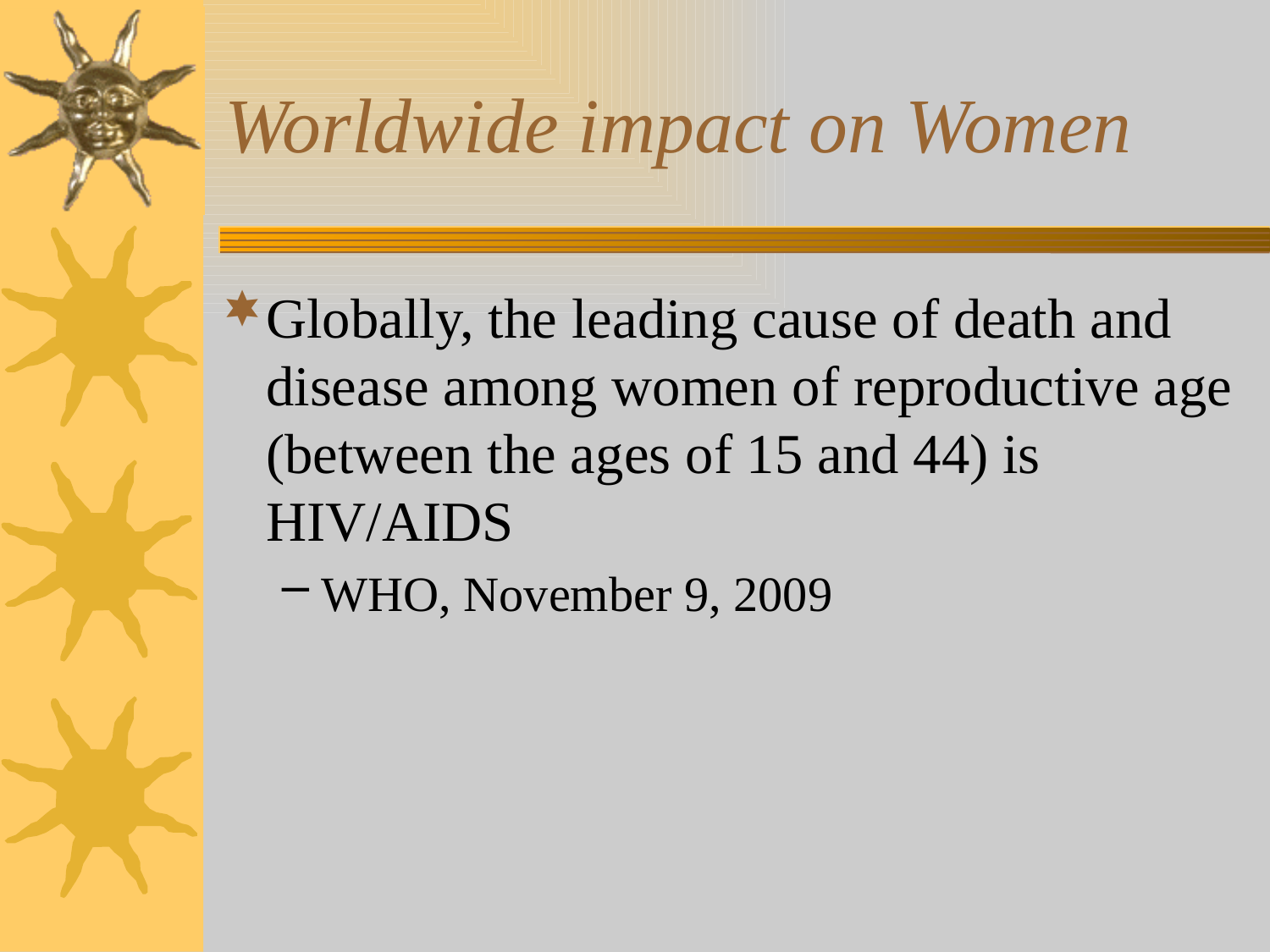

# Worldwide impact on Women
Globally, the leading cause of death and disease among women of reproductive age (between the ages of 15 and 44) is HIV/AIDS
WHO, November 9, 2009